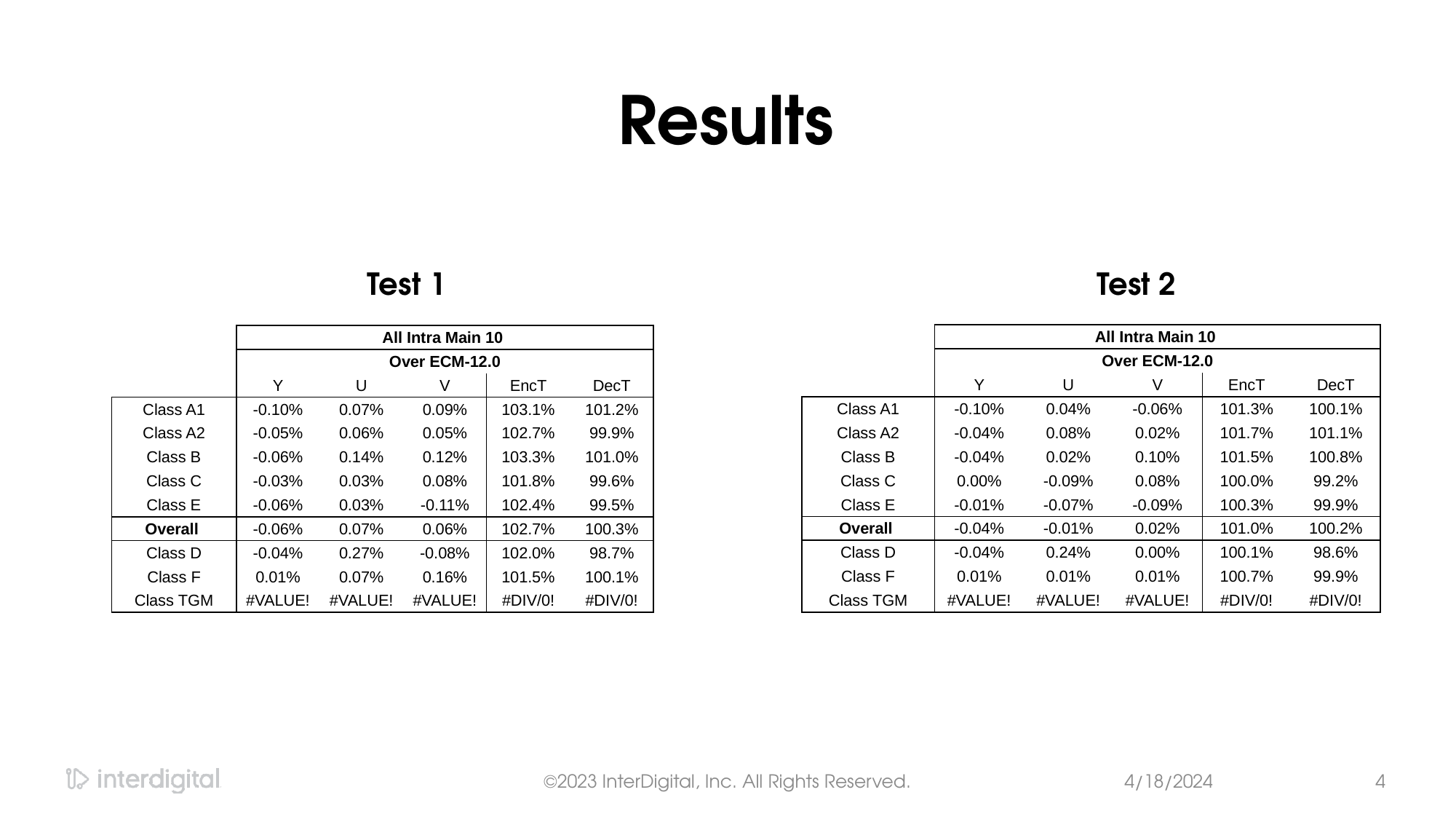

# Results
Test 1
Test 2
|  | All Intra Main 10 |  |  |  |  |
| --- | --- | --- | --- | --- | --- |
|  | Over ECM-12.0 |  |  |  |  |
|  | Y | U | V | EncT | DecT |
| Class A1 | -0.10% | 0.04% | -0.06% | 101.3% | 100.1% |
| Class A2 | -0.04% | 0.08% | 0.02% | 101.7% | 101.1% |
| Class B | -0.04% | 0.02% | 0.10% | 101.5% | 100.8% |
| Class C | 0.00% | -0.09% | 0.08% | 100.0% | 99.2% |
| Class E | -0.01% | -0.07% | -0.09% | 100.3% | 99.9% |
| Overall | -0.04% | -0.01% | 0.02% | 101.0% | 100.2% |
| Class D | -0.04% | 0.24% | 0.00% | 100.1% | 98.6% |
| Class F | 0.01% | 0.01% | 0.01% | 100.7% | 99.9% |
| Class TGM | #VALUE! | #VALUE! | #VALUE! | #DIV/0! | #DIV/0! |
|  | All Intra Main 10 |  |  |  |  |
| --- | --- | --- | --- | --- | --- |
|  | Over ECM-12.0 |  |  |  |  |
|  | Y | U | V | EncT | DecT |
| Class A1 | -0.10% | 0.07% | 0.09% | 103.1% | 101.2% |
| Class A2 | -0.05% | 0.06% | 0.05% | 102.7% | 99.9% |
| Class B | -0.06% | 0.14% | 0.12% | 103.3% | 101.0% |
| Class C | -0.03% | 0.03% | 0.08% | 101.8% | 99.6% |
| Class E | -0.06% | 0.03% | -0.11% | 102.4% | 99.5% |
| Overall | -0.06% | 0.07% | 0.06% | 102.7% | 100.3% |
| Class D | -0.04% | 0.27% | -0.08% | 102.0% | 98.7% |
| Class F | 0.01% | 0.07% | 0.16% | 101.5% | 100.1% |
| Class TGM | #VALUE! | #VALUE! | #VALUE! | #DIV/0! | #DIV/0! |
©2023 InterDigital, Inc. All Rights Reserved.
4/18/2024
4